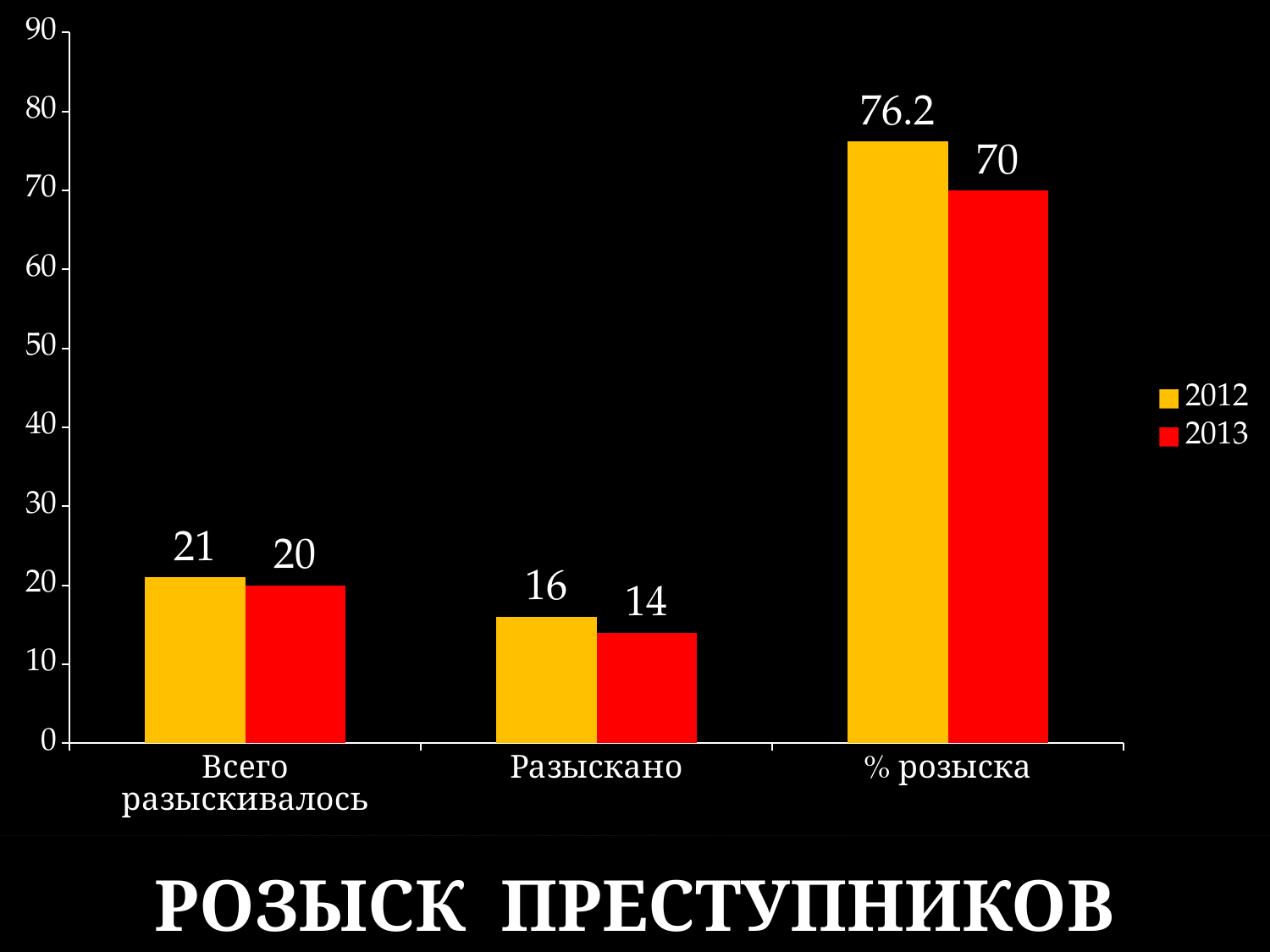

### Chart

| Category | 2012 | 2013 |
|---|---|---|
| Всего разыскивалось | 21.0 | 20.0 |
| Разыскано | 16.0 | 14.0 |
| % розыска | 76.2 | 70.0 |
# РОЗЫСК  ПРЕСТУПНИКОВ